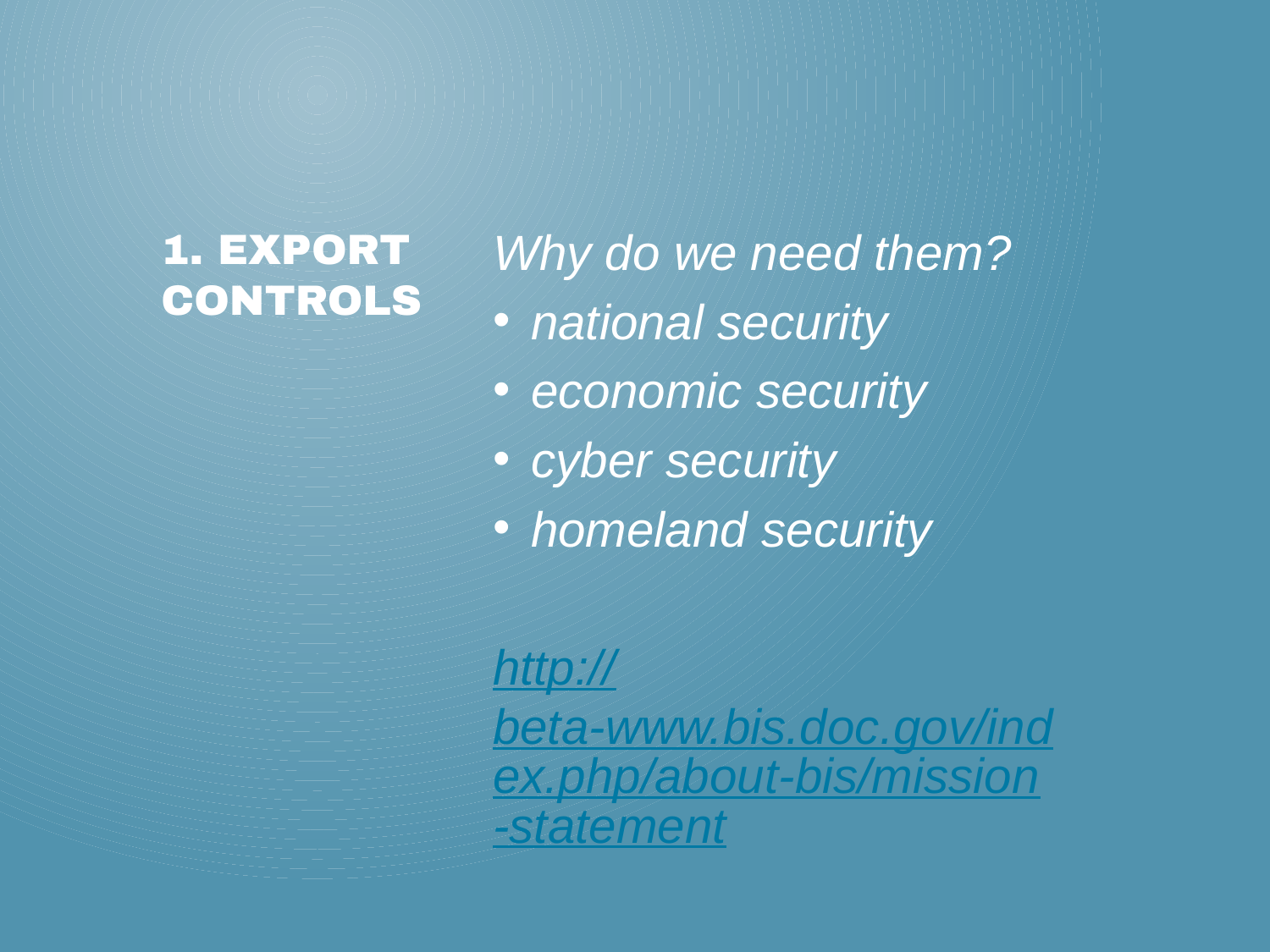

Why do we need them?
national security
economic security
cyber security
homeland security

http://beta-www.bis.doc.gov/index.php/about-bis/mission-statement

# 1. EXPORT CONTROLS